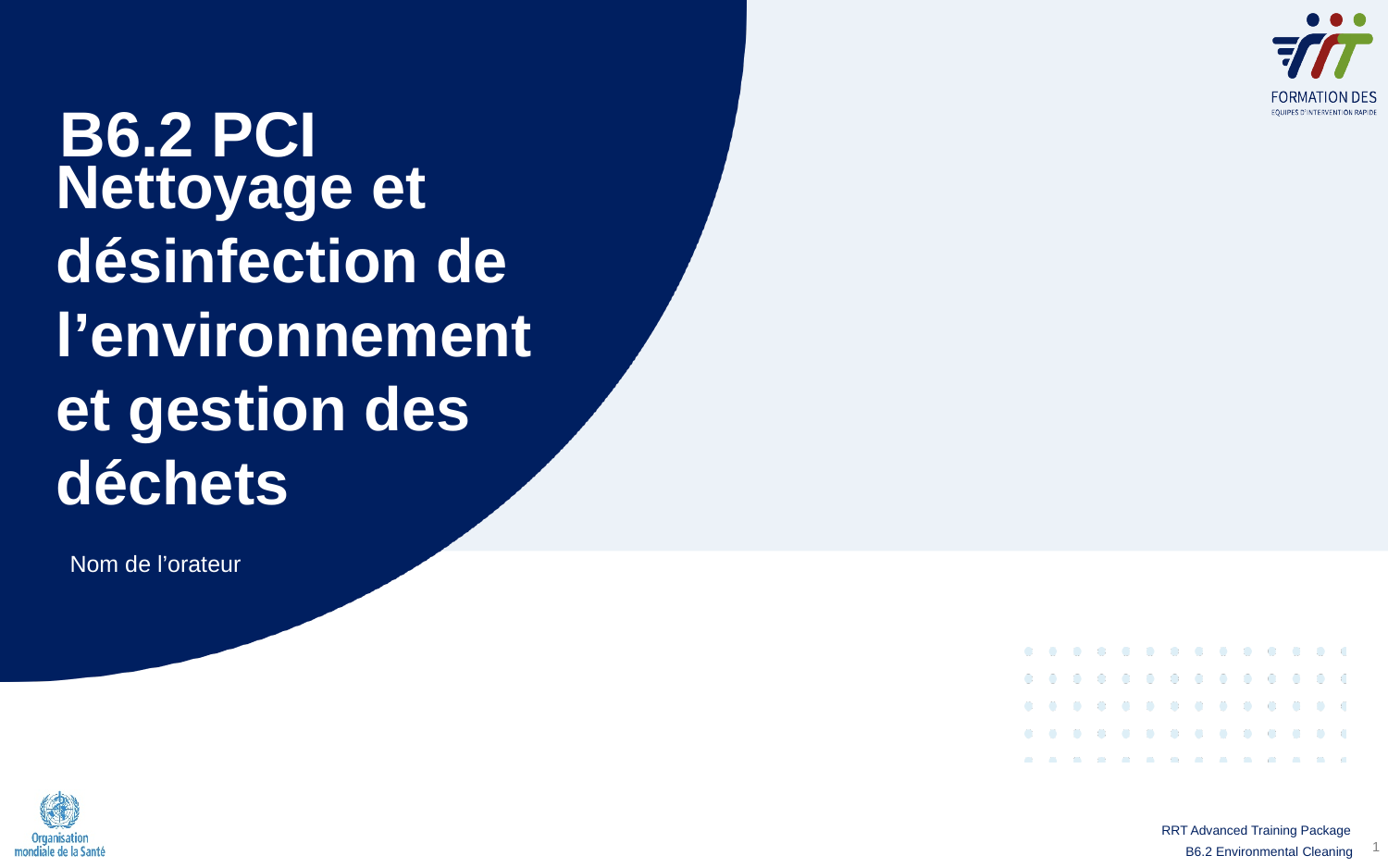

B6.2 PCI
Nettoyage et désinfection de l’environnement
et gestion des déchets
Nom de l’orateur